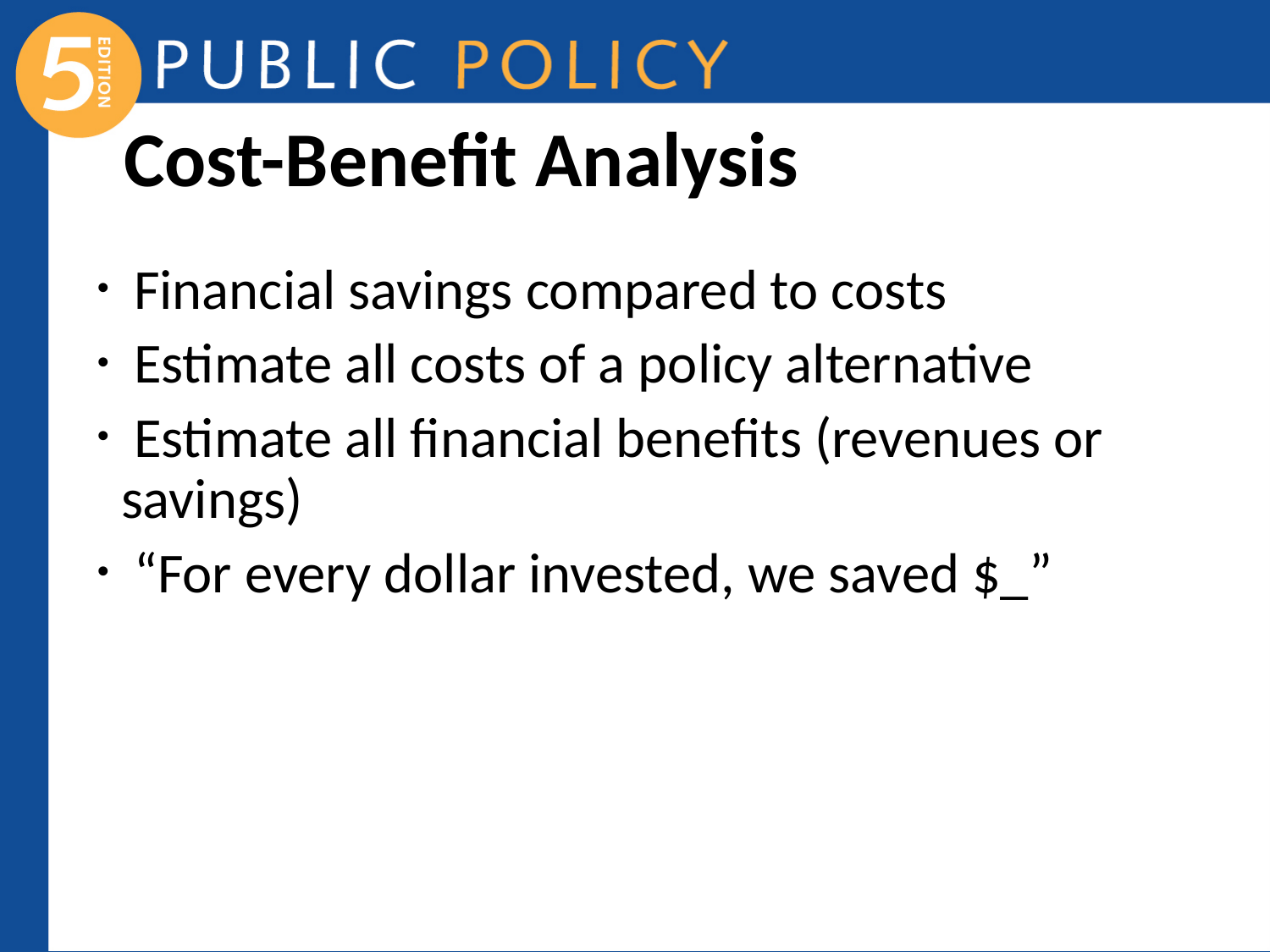

# Cost-Benefit Analysis
 Financial savings compared to costs
 Estimate all costs of a policy alternative
 Estimate all financial benefits (revenues or savings)
 “For every dollar invested, we saved $_”